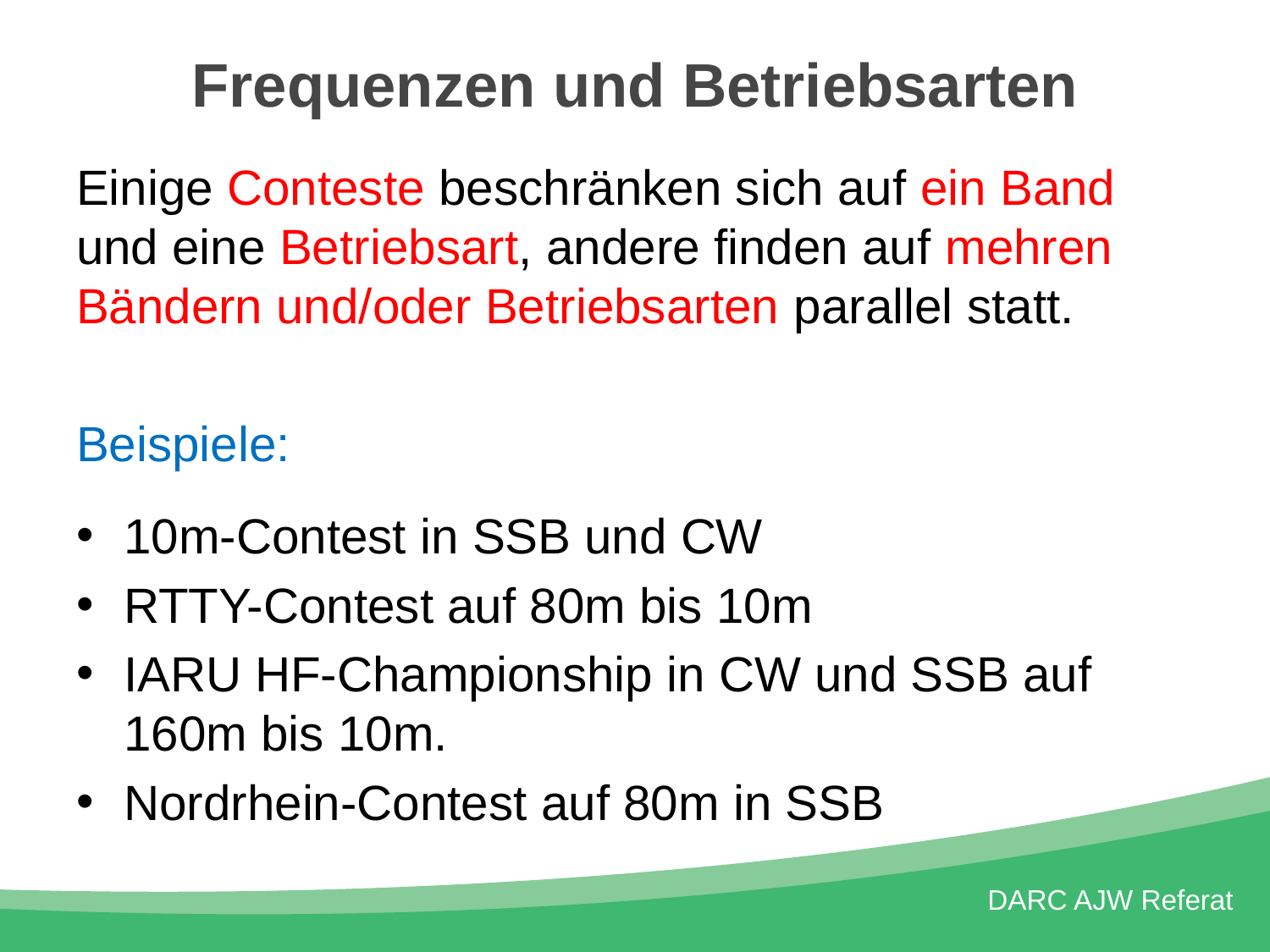

# Frequenzen und Betriebsarten
Einige Conteste beschränken sich auf ein Band und eine Betriebsart, andere finden auf mehren Bändern und/oder Betriebsarten parallel statt.

Beispiele:
10m-Contest in SSB und CW
RTTY-Contest auf 80m bis 10m
IARU HF-Championship in CW und SSB auf 160m bis 10m.
Nordrhein-Contest auf 80m in SSB